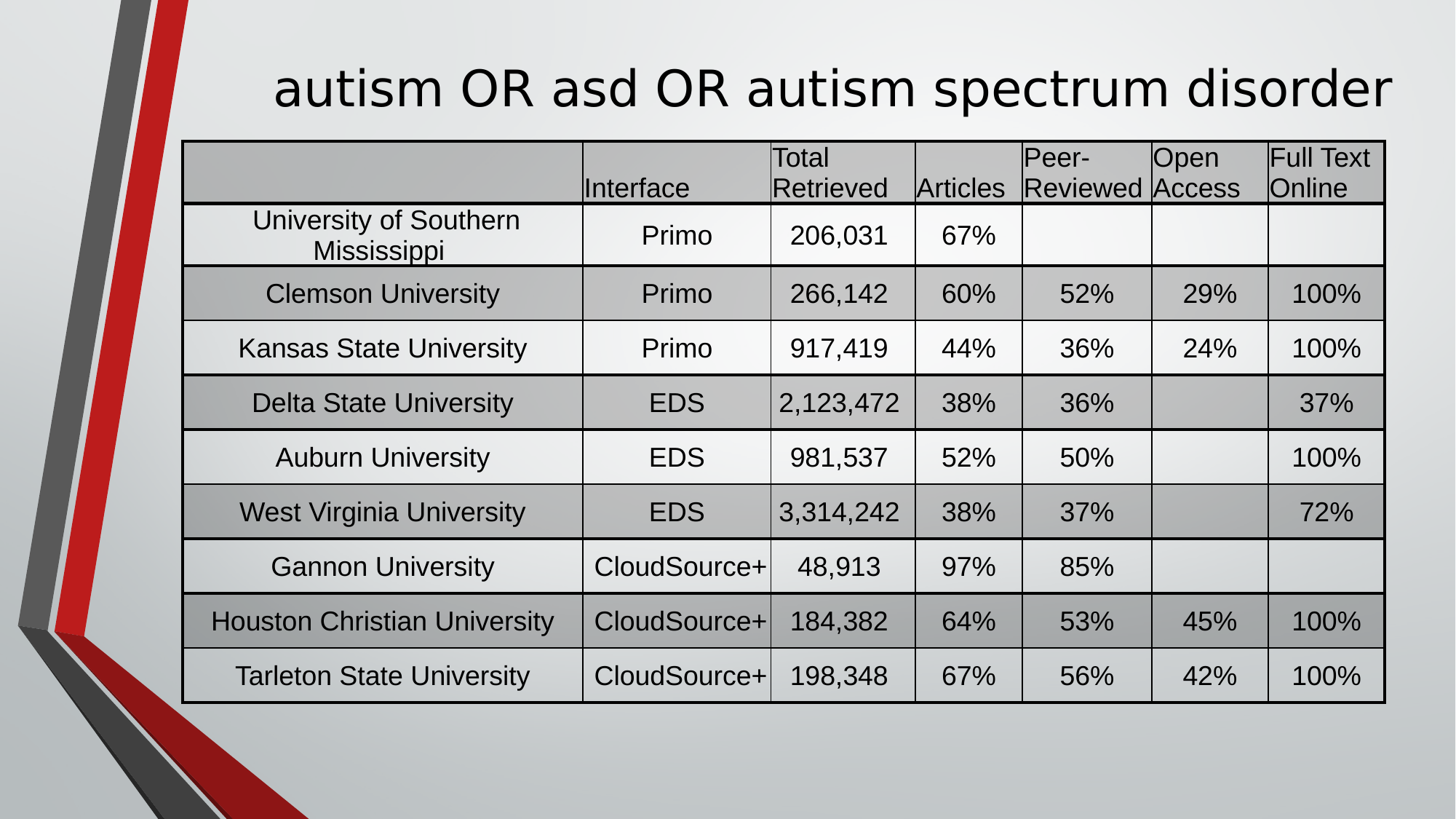

# autism OR asd OR autism spectrum disorder
|  | Interface | Total Retrieved | Articles | Peer-Reviewed | Open Access | Full Text Online |
| --- | --- | --- | --- | --- | --- | --- |
| University of Southern Mississippi | Primo | 206,031 | 67% |  |  |  |
| Clemson University | Primo | 266,142 | 60% | 52% | 29% | 100% |
| Kansas State University | Primo | 917,419 | 44% | 36% | 24% | 100% |
| Delta State University | EDS | 2,123,472 | 38% | 36% |  | 37% |
| Auburn University | EDS | 981,537 | 52% | 50% |  | 100% |
| West Virginia University | EDS | 3,314,242 | 38% | 37% |  | 72% |
| Gannon University | CloudSource+ | 48,913 | 97% | 85% |  |  |
| Houston Christian University | CloudSource+ | 184,382 | 64% | 53% | 45% | 100% |
| Tarleton State University | CloudSource+ | 198,348 | 67% | 56% | 42% | 100% |